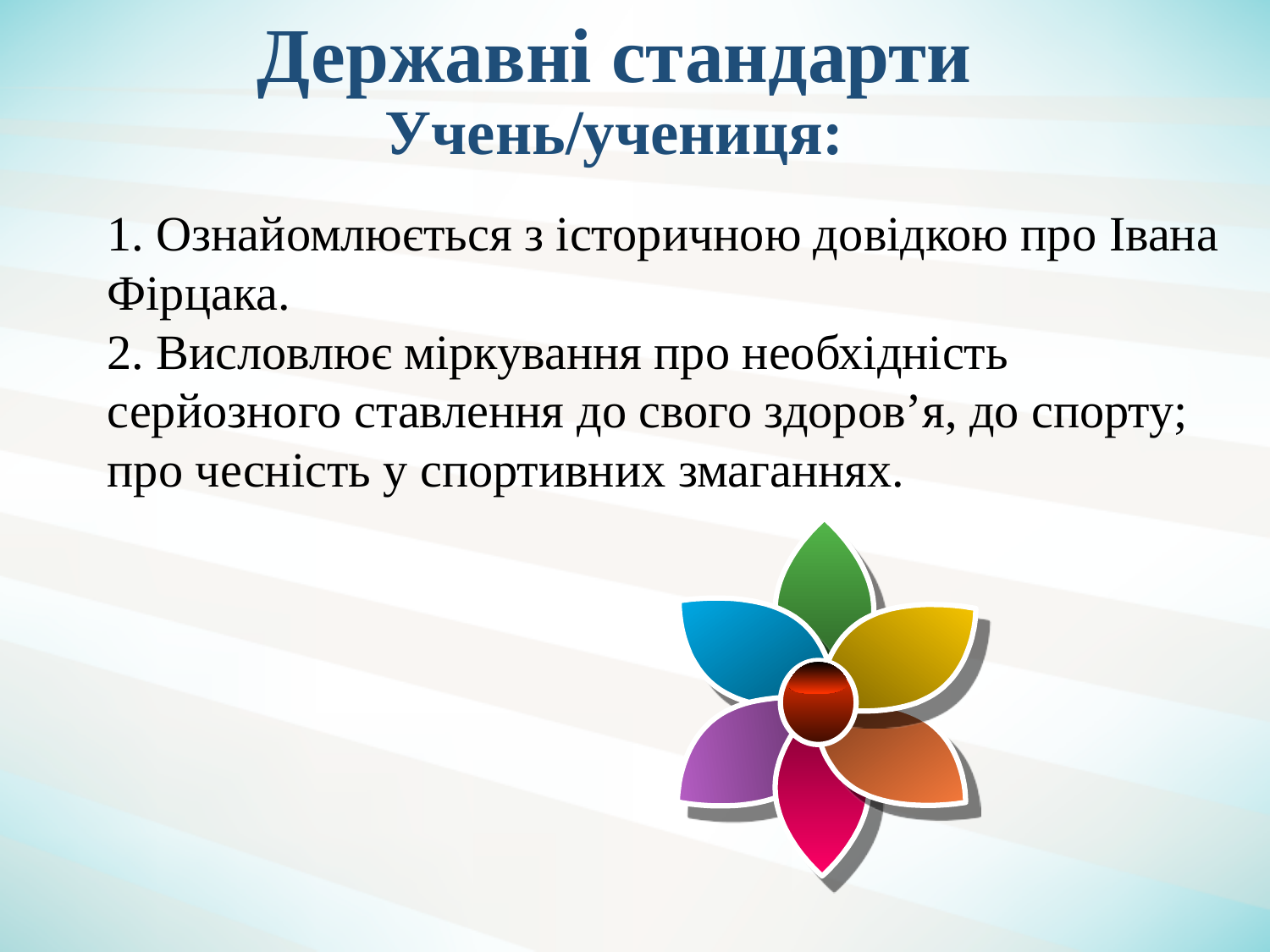

# Державні стандарти Учень/учениця:
1. Ознайомлюється з історичною довідкою про Івана Фірцака.
2. Висловлює міркування про необхідність серйозного ставлення до свого здоров’я, до спорту;  про чесність у спортивних змаганнях.